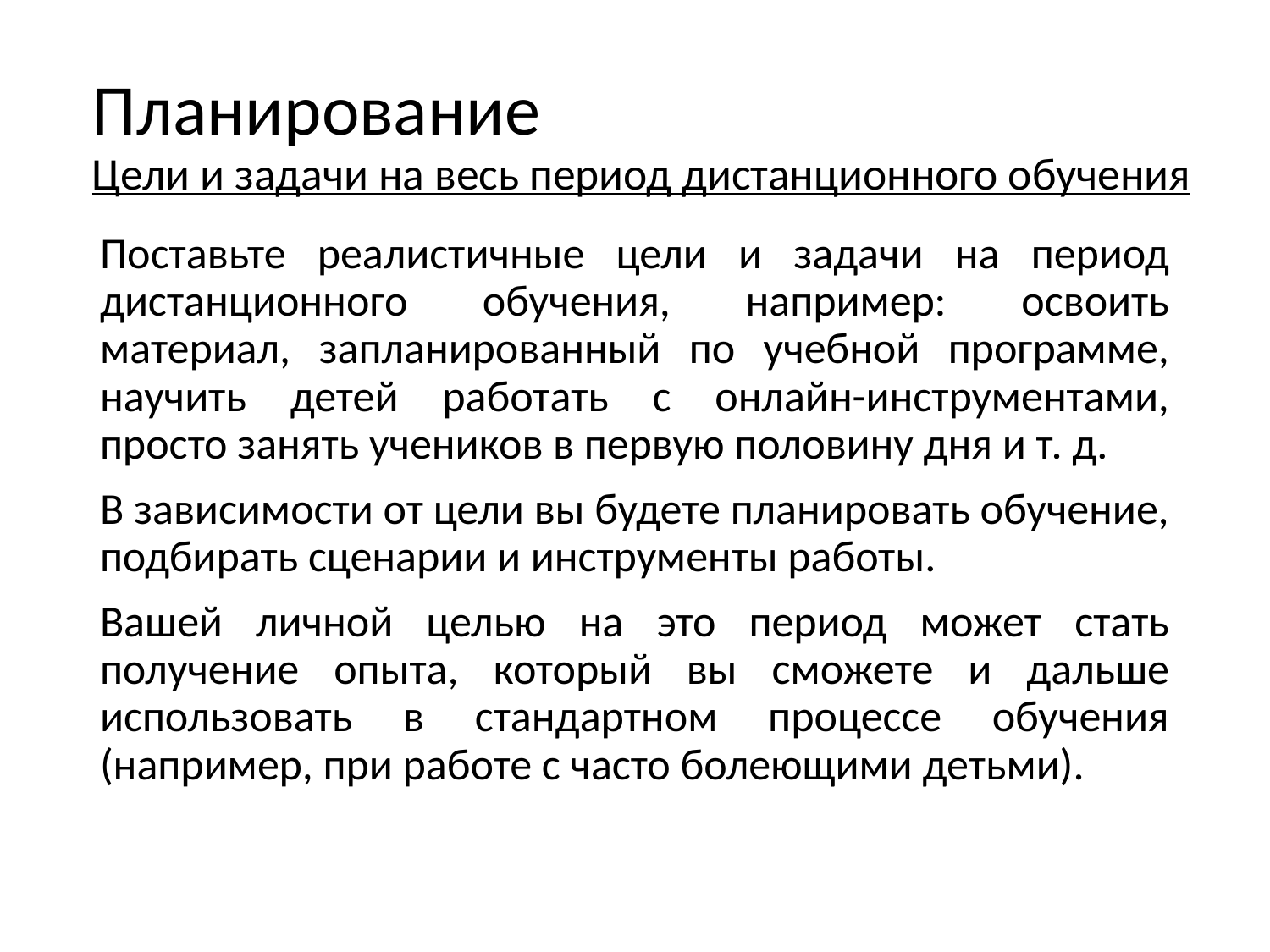

# Планирование Цели и задачи на весь период дистанционного обучения
Поставьте реалистичные цели и задачи на период дистанционного обучения, например: освоить материал, запланированный по учебной программе, научить детей работать с онлайн-инструментами, просто занять учеников в первую половину дня и т. д.
В зависимости от цели вы будете планировать обучение, подбирать сценарии и инструменты работы.
Вашей личной целью на это период может стать получение опыта, который вы сможете и дальше использовать в стандартном процессе обучения (например, при работе с часто болеющими детьми).